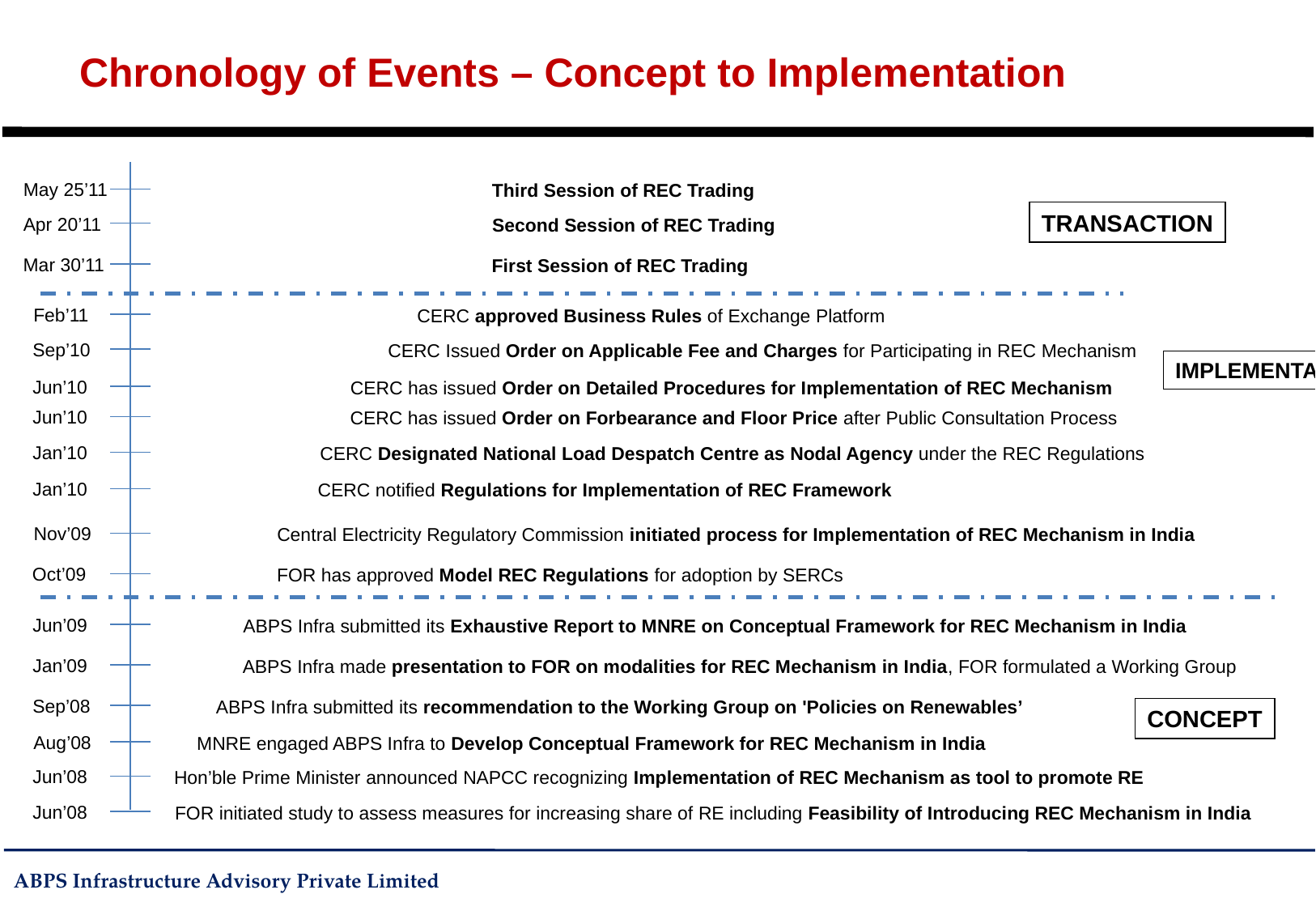

# Chronology of Events – Concept to Implementation
IMPLEMENTATION
May 25’11
Third Session of REC Trading
TRANSACTION
Apr 20’11
Second Session of REC Trading
Mar 30’11
First Session of REC Trading
Feb’11
CERC approved Business Rules of Exchange Platform
Sep’10
CERC Issued Order on Applicable Fee and Charges for Participating in REC Mechanism
Jun’10
CERC has issued Order on Detailed Procedures for Implementation of REC Mechanism
Jun’10
CERC has issued Order on Forbearance and Floor Price after Public Consultation Process
Jan’10
CERC Designated National Load Despatch Centre as Nodal Agency under the REC Regulations
Jan’10
CERC notified Regulations for Implementation of REC Framework
Nov’09
Central Electricity Regulatory Commission initiated process for Implementation of REC Mechanism in India
Oct’09
FOR has approved Model REC Regulations for adoption by SERCs
Jun’09
ABPS Infra submitted its Exhaustive Report to MNRE on Conceptual Framework for REC Mechanism in India
Jan’09
ABPS Infra made presentation to FOR on modalities for REC Mechanism in India, FOR formulated a Working Group
Sep’08
ABPS Infra submitted its recommendation to the Working Group on 'Policies on Renewables’
CONCEPT
Aug’08
MNRE engaged ABPS Infra to Develop Conceptual Framework for REC Mechanism in India
Jun’08
Hon’ble Prime Minister announced NAPCC recognizing Implementation of REC Mechanism as tool to promote RE
Jun’08
FOR initiated study to assess measures for increasing share of RE including Feasibility of Introducing REC Mechanism in India